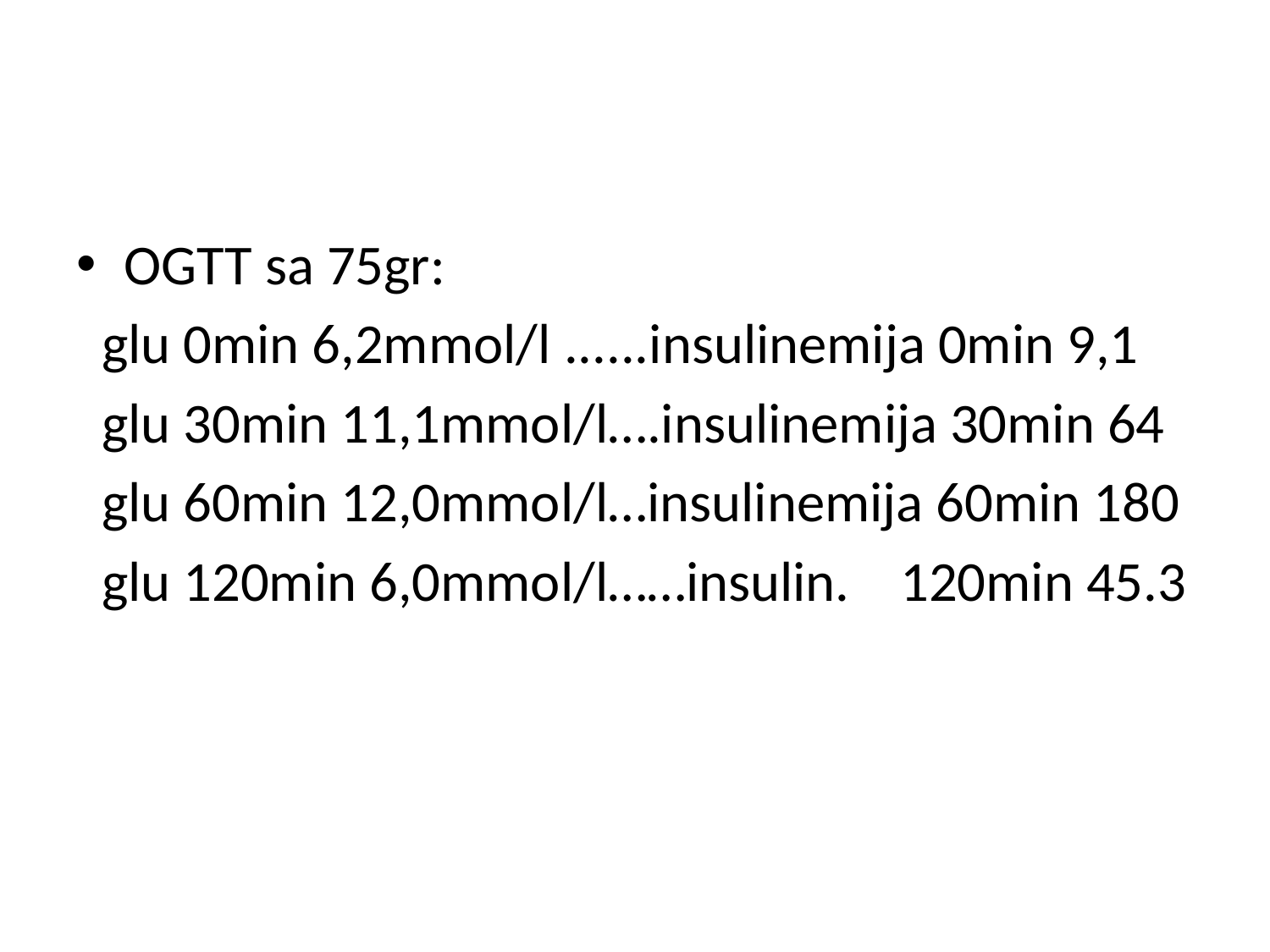

#
OGTT sa 75gr:
  glu 0min 6,2mmol/l ......insulinemija 0min 9,1
  glu 30min 11,1mmol/l….insulinemija 30min 64
  glu 60min 12,0mmol/l…insulinemija 60min 180
  glu 120min 6,0mmol/l……insulin.    120min 45.3